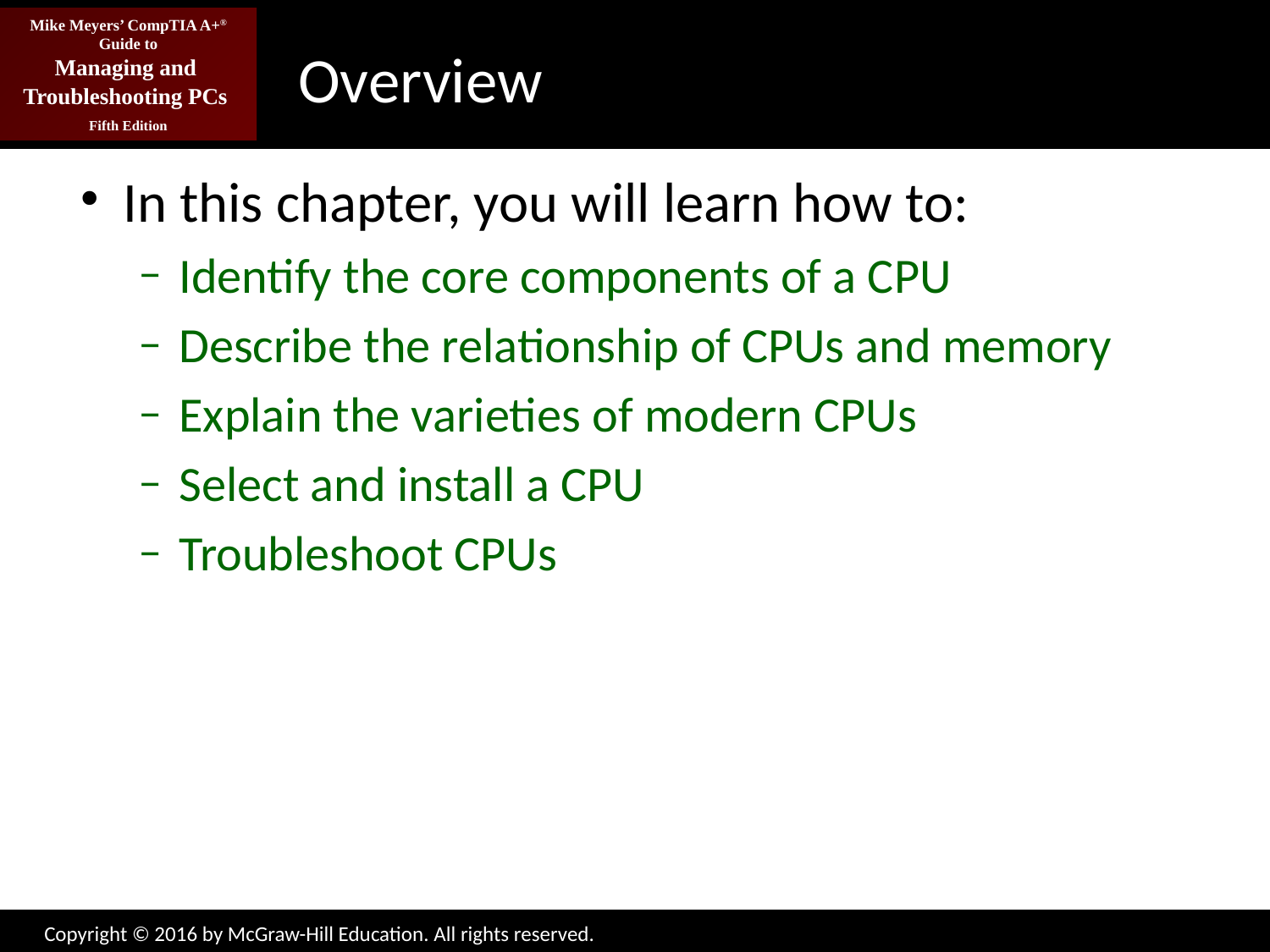

# Overview
In this chapter, you will learn how to:
Identify the core components of a CPU
Describe the relationship of CPUs and memory
Explain the varieties of modern CPUs
Select and install a CPU
Troubleshoot CPUs